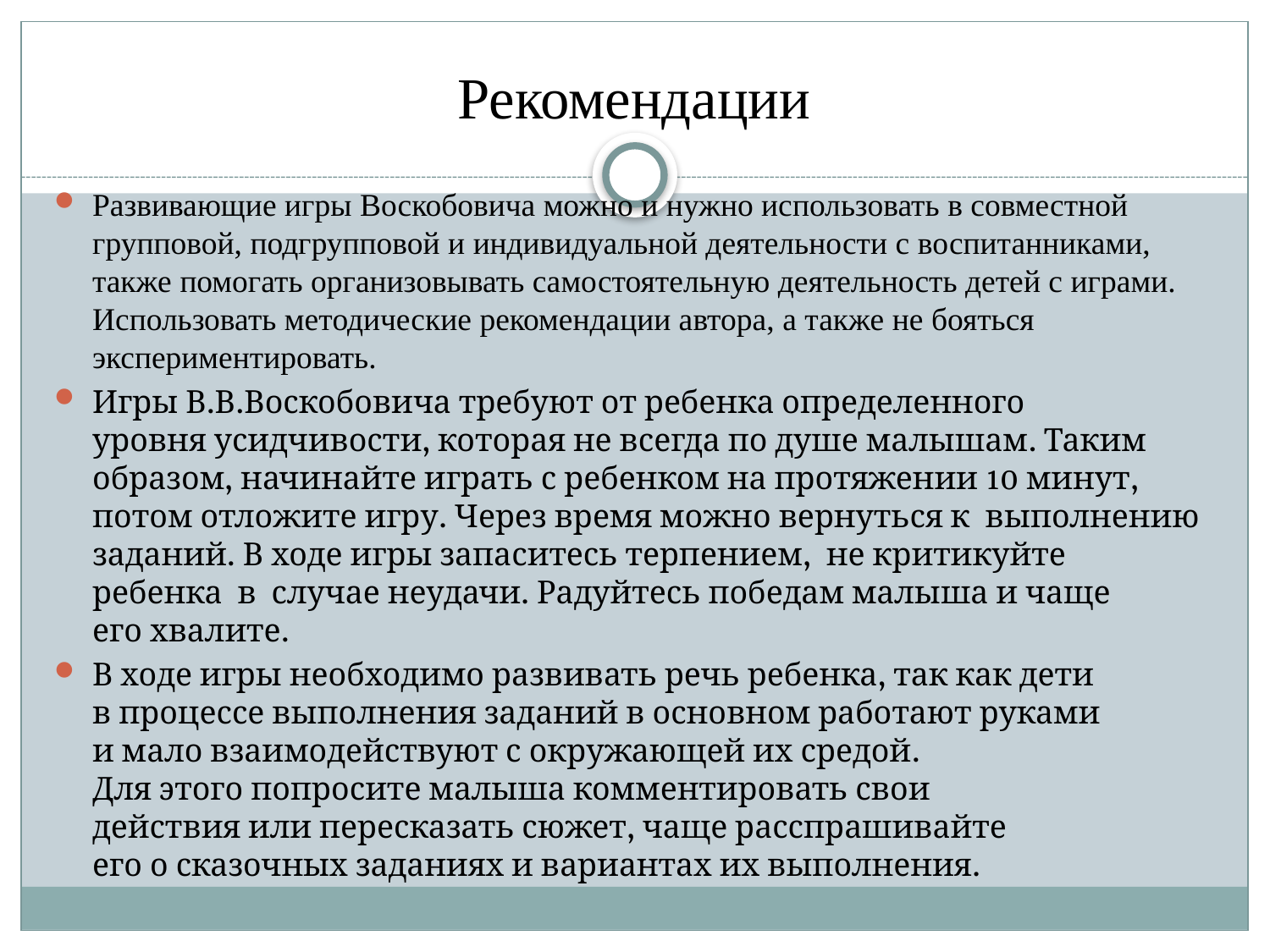

# Рекомендации
Развивающие игры Воскобовича можно и нужно использовать в совместной групповой, подгрупповой и индивидуальной деятельности с воспитанниками, также помогать организовывать самостоятельную деятельность детей с играми. Использовать методические рекомендации автора, а также не бояться экспериментировать.
Игры В.В.Воскобовича требуют от ребенка определенного уровня усидчивости, которая не всегда по душе малышам. Таким образом, начинайте играть с ребенком на протяжении 10 минут, потом отложите игру. Через время можно вернуться к  выполнению заданий. В ходе игры запаситесь терпением,  не критикуйте ребенка  в  случае неудачи. Радуйтесь победам малыша и чаще его хвалите.
В ходе игры необходимо развивать речь ребенка, так как дети в процессе выполнения заданий в основном работают руками и мало взаимодействуют с окружающей их средой. Для этого попросите малыша комментировать свои действия или пересказать сюжет, чаще расспрашивайте его о сказочных заданиях и вариантах их выполнения.